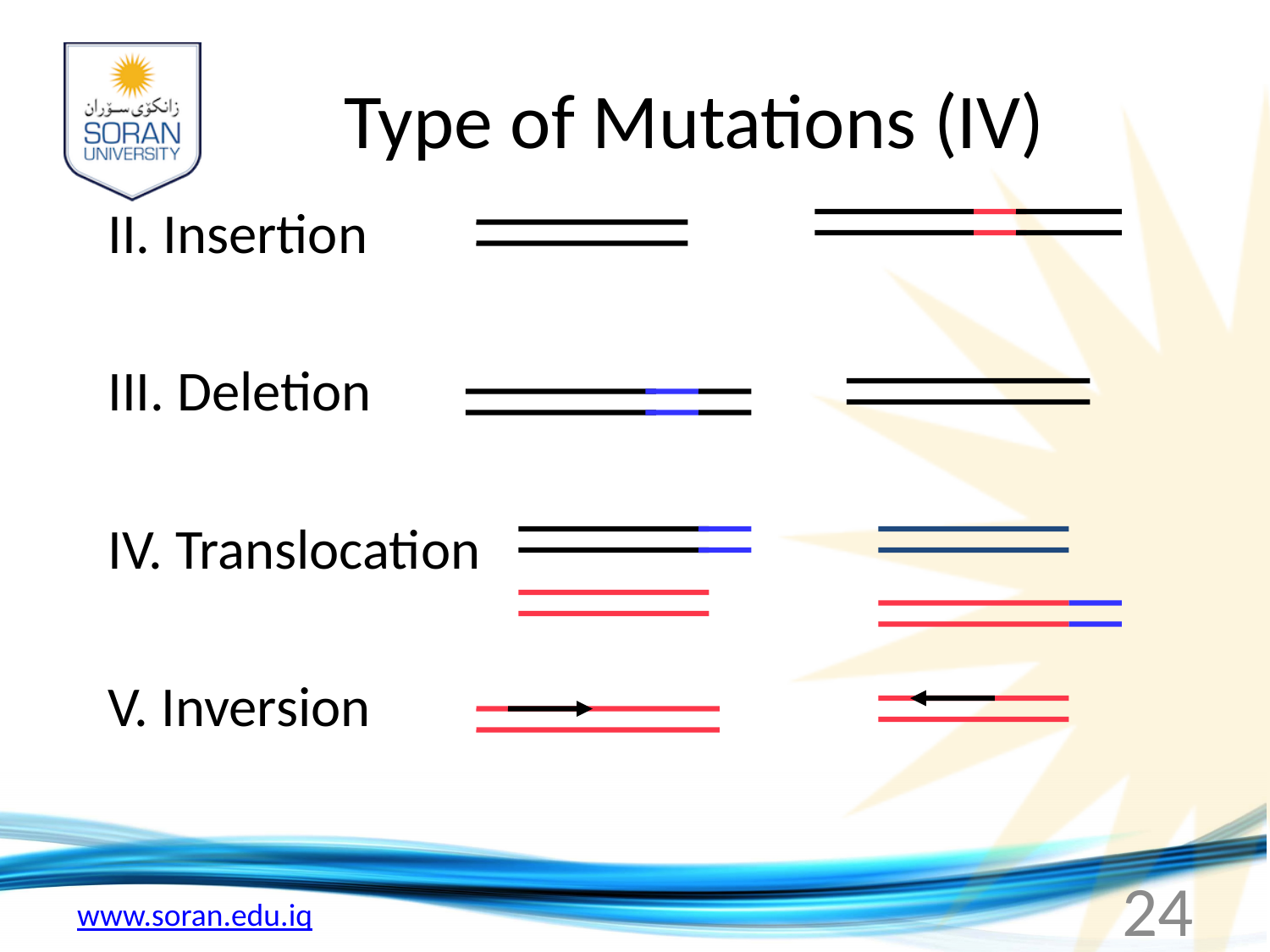

# Type of Mutations (IV)
II. Insertion

III. Deletion

IV. Translocation

V. Inversion

24